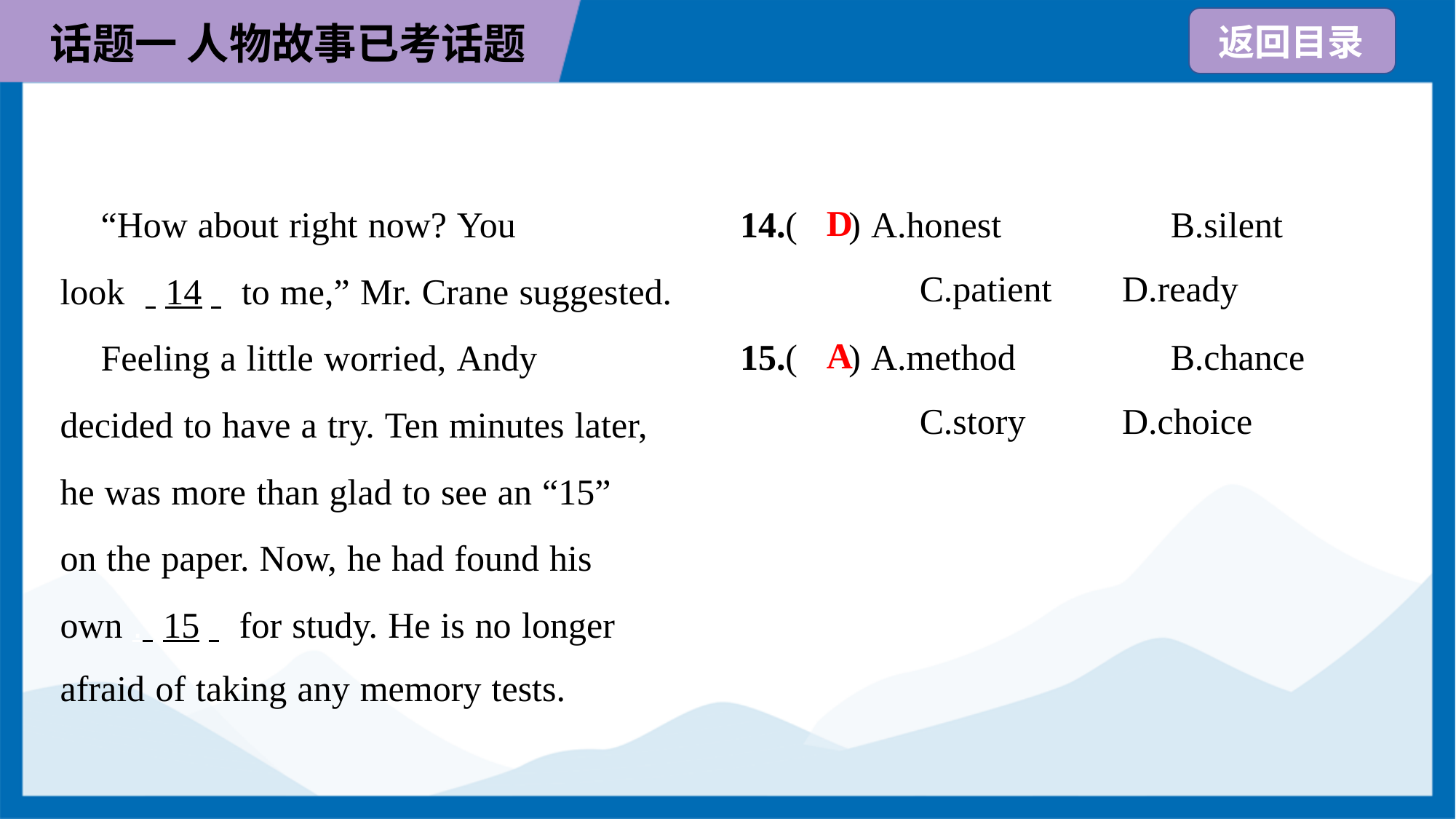

“How about right now? You
look . .14. . to me,” Mr. Crane suggested.
    Feeling a little worried, Andy
decided to have a try. Ten minutes later,
he was more than glad to see an “15”
on the paper. Now, he had found his
own . .15. . for study. He is no longer
afraid of taking any memory tests.
14.(     ) A.honest	B.silent
C.patient	D.ready
D
15.(     ) A.method	B.chance
C.story	D.choice
A